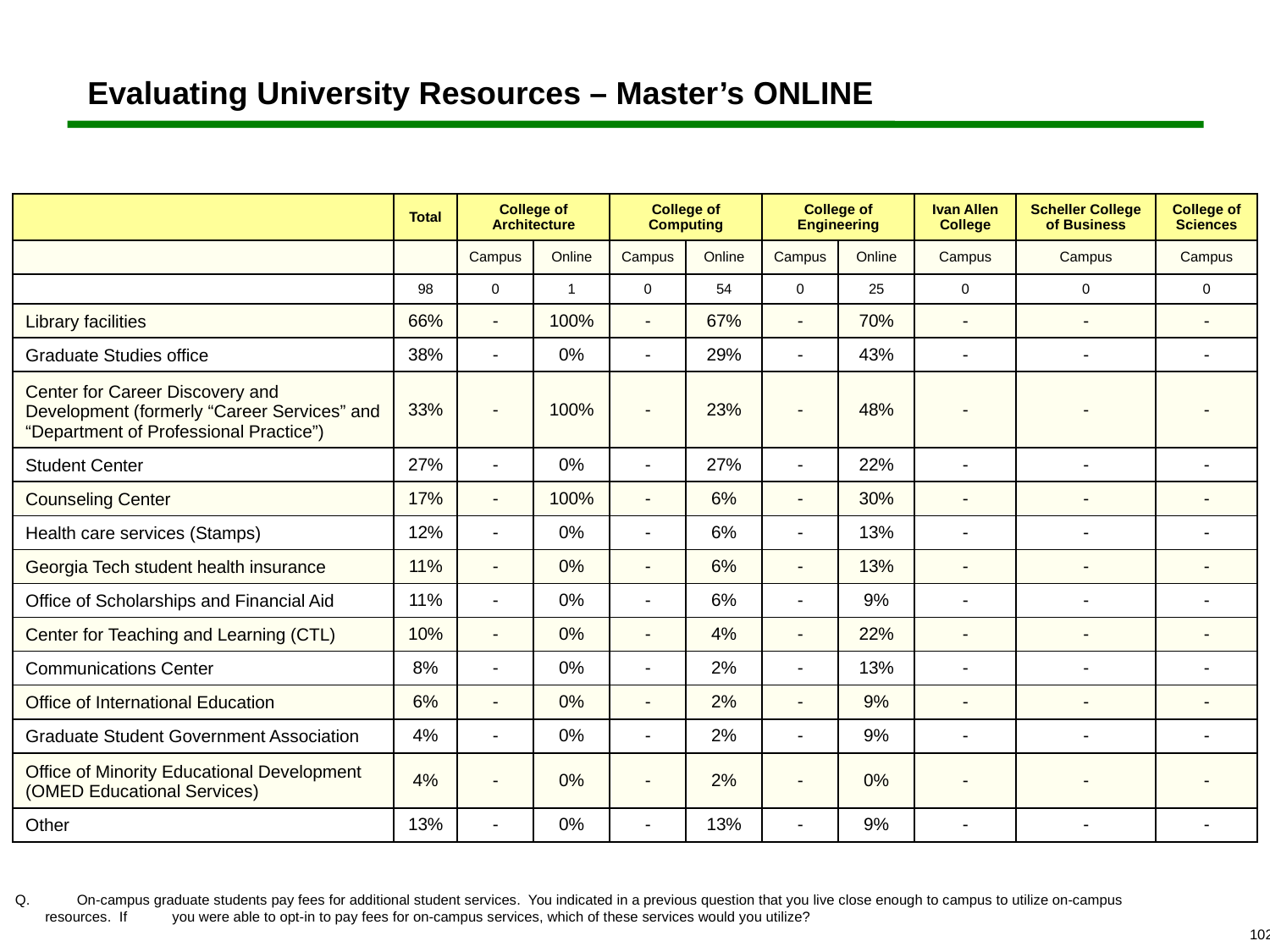

# Evaluating University Resources – Master’s ONLINE
|  | Total | College of Architecture |  | College of Computing |  | College of Engineering |  | Ivan Allen College | Scheller College of Business | College of Sciences |
| --- | --- | --- | --- | --- | --- | --- | --- | --- | --- | --- |
|  |  | Campus | Online | Campus | Online | Campus | Online | Campus | Campus | Campus |
|  | 98 | 0 | 1 | 0 | 54 | 0 | 25 | 0 | 0 | 0 |
| Library facilities | 66% | - | 100% | - | 67% | - | 70% | - | - | - |
| Graduate Studies office | 38% | - | 0% | - | 29% | - | 43% | - | - | - |
| Center for Career Discovery and Development (formerly “Career Services” and “Department of Professional Practice”) | 33% | - | 100% | - | 23% | - | 48% | - | - | - |
| Student Center | 27% | - | 0% | - | 27% | - | 22% | - | - | - |
| Counseling Center | 17% | - | 100% | - | 6% | - | 30% | - | - | - |
| Health care services (Stamps) | 12% | - | 0% | - | 6% | - | 13% | - | - | - |
| Georgia Tech student health insurance | 11% | - | 0% | - | 6% | - | 13% | - | - | - |
| Office of Scholarships and Financial Aid | 11% | - | 0% | - | 6% | - | 9% | - | - | - |
| Center for Teaching and Learning (CTL) | 10% | - | 0% | - | 4% | - | 22% | - | - | - |
| Communications Center | 8% | - | 0% | - | 2% | - | 13% | - | - | - |
| Office of International Education | 6% | - | 0% | - | 2% | - | 9% | - | - | - |
| Graduate Student Government Association | 4% | - | 0% | - | 2% | - | 9% | - | - | - |
| Office of Minority Educational Development (OMED Educational Services) | 4% | - | 0% | - | 2% | - | 0% | - | - | - |
| Other | 13% | - | 0% | - | 13% | - | 9% | - | - | - |
 	On-campus graduate students pay fees for additional student services.  You indicated in a previous question that you live close enough to campus to utilize on-campus resources.  If 	you were able to opt-in to pay fees for on-campus services, which of these services would you utilize?